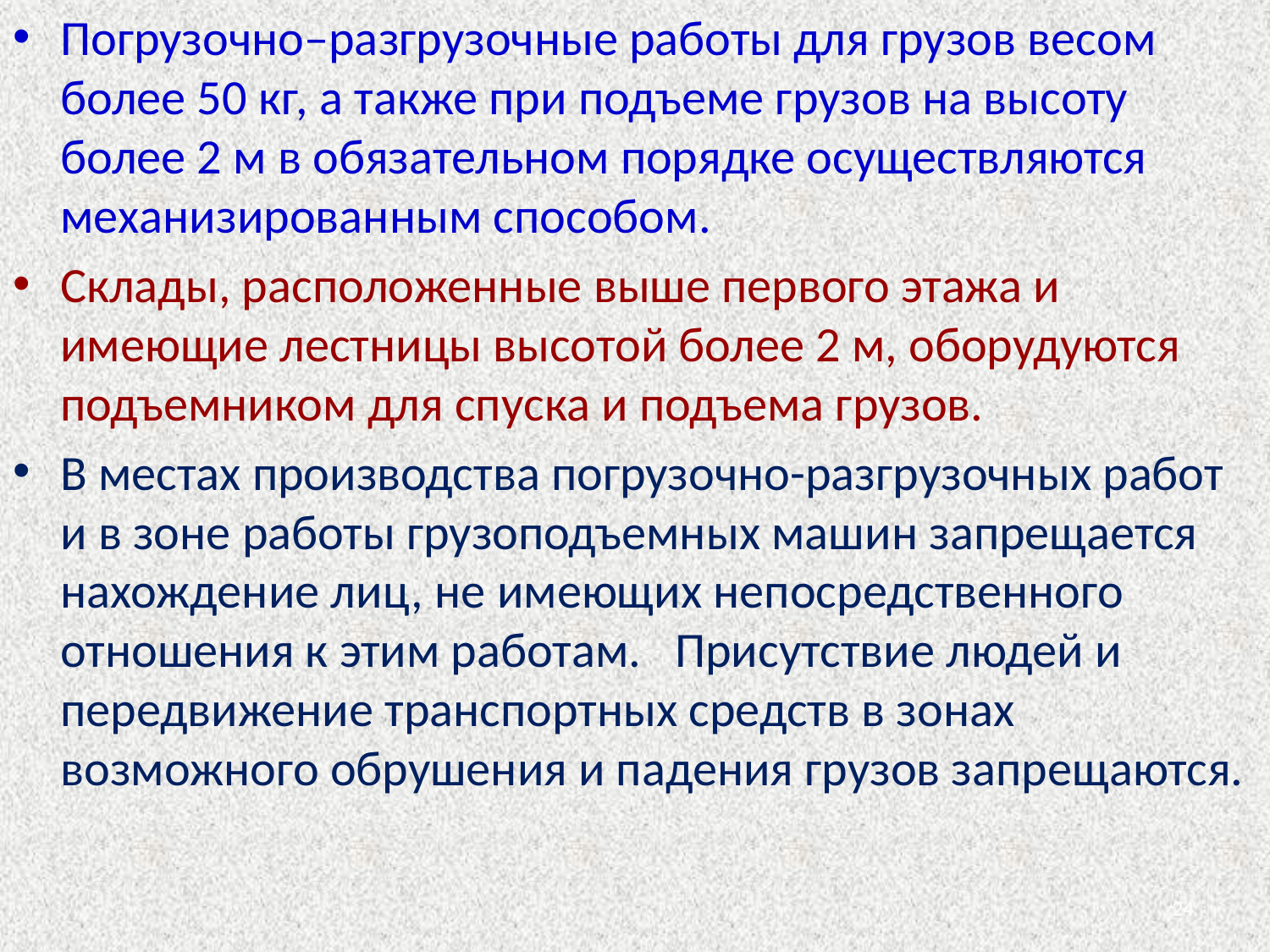

Погрузочно–разгрузочные работы для грузов весом более 50 кг, а также при подъеме грузов на высоту более 2 м в обязательном порядке осуществляются механизированным способом.
Склады, расположенные выше первого этажа и имеющие лестницы высотой более 2 м, оборудуются подъемником для спуска и подъема грузов.
В местах производства погрузочно-разгрузочных работ и в зоне работы грузоподъемных машин запрещается нахождение лиц, не имеющих непосредственного отношения к этим работам.   Присутствие людей и передвижение транспортных средств в зонах возможного обрушения и падения грузов запрещаются.

24